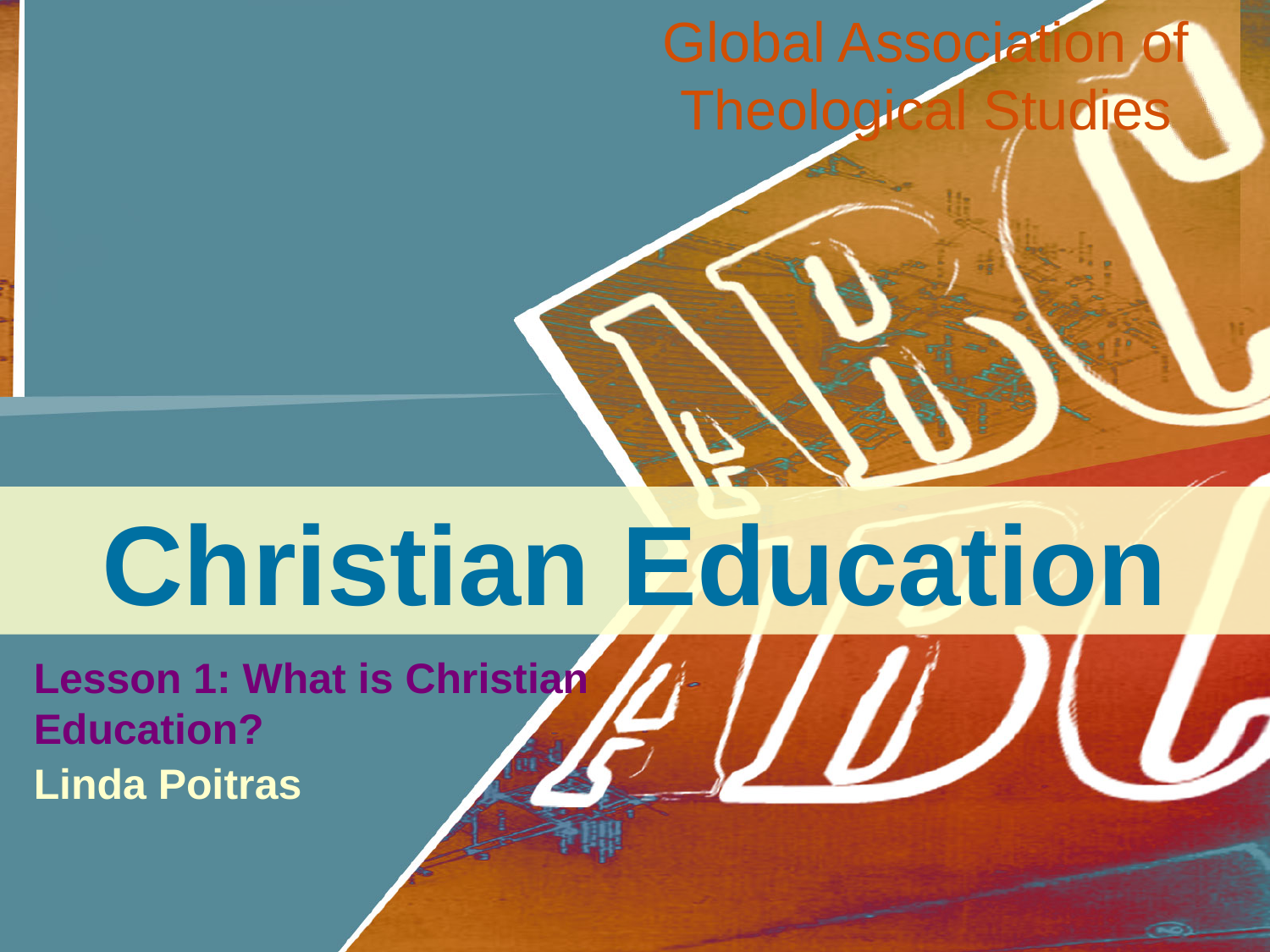

Global Association of Theological Studies
Christian Education
Lesson 1: What is Christian Education?
Linda Poitras